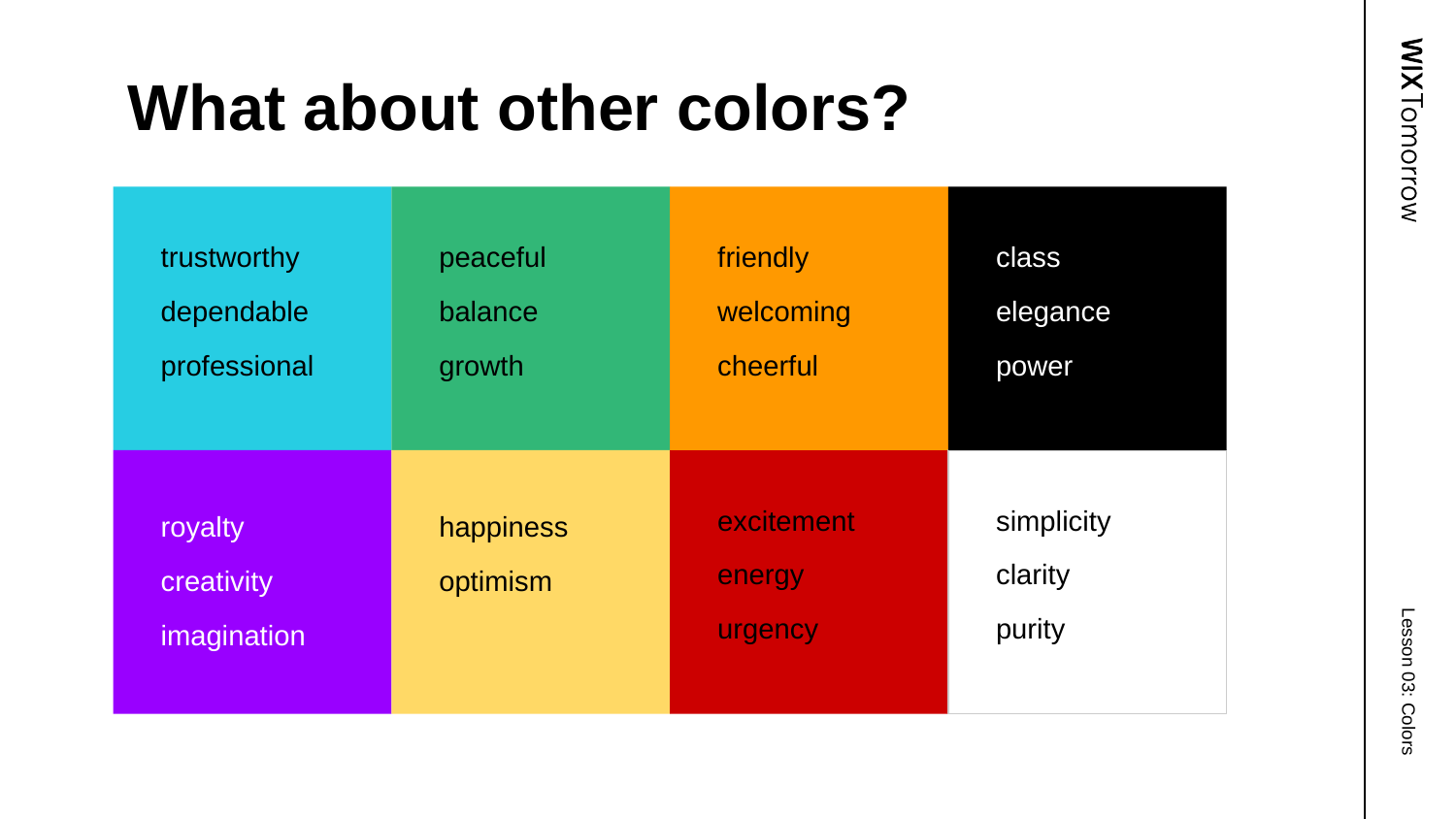

# What about other colors?

trustworthy
dependable
professional
peaceful
balance
growth
friendly
welcoming
cheerful
class
elegance
power

excitement
energy
urgency
simplicity
clarity
purity
royalty
creativity
imagination
happiness
optimism